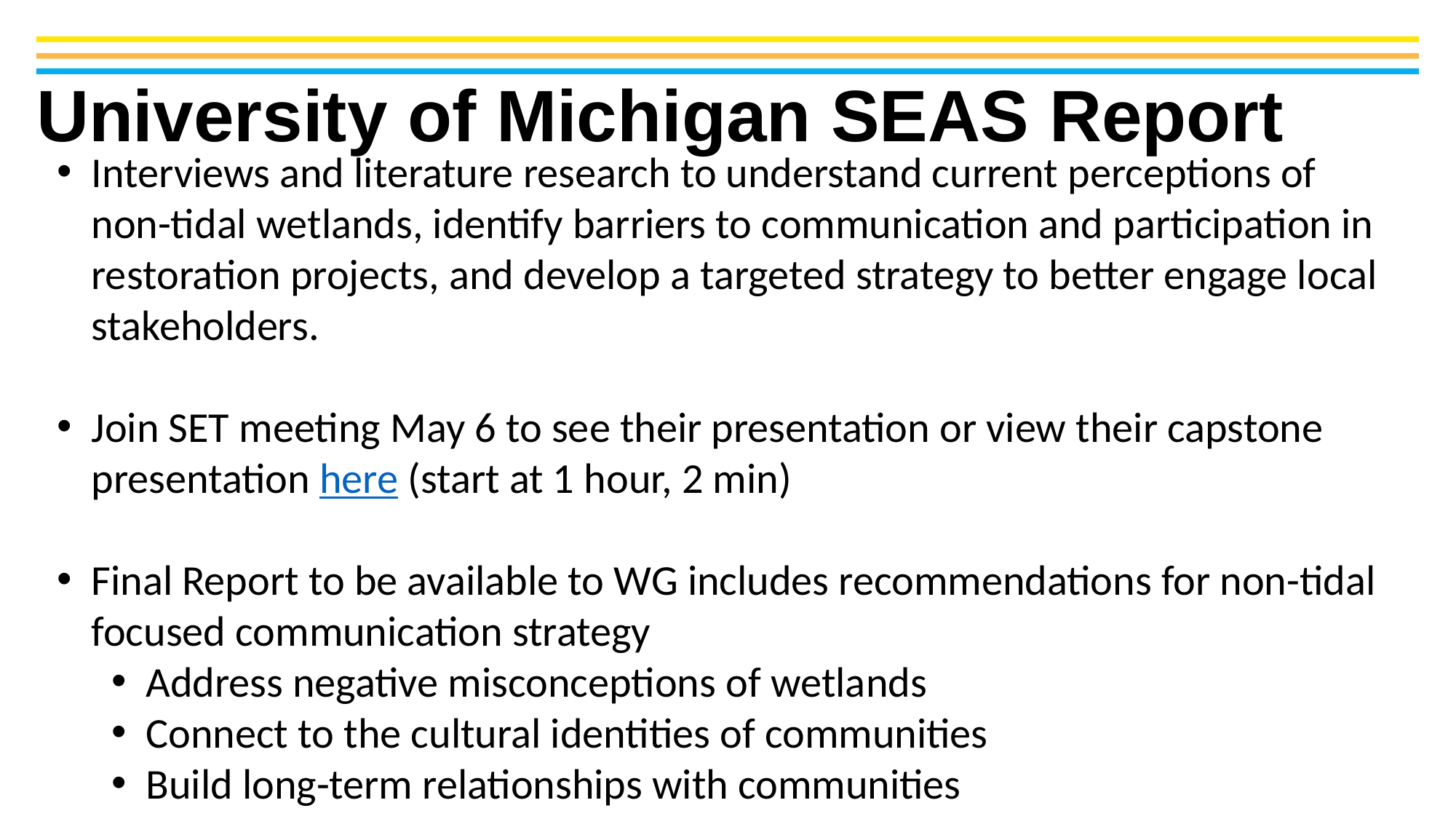

# University of Michigan SEAS Report
Interviews and literature research to understand current perceptions of non-tidal wetlands, identify barriers to communication and participation in restoration projects, and develop a targeted strategy to better engage local stakeholders.

Join SET meeting May 6 to see their presentation or view their capstone presentation here (start at 1 hour, 2 min)

Final Report to be available to WG includes recommendations for non-tidal focused communication strategy
Address negative misconceptions of wetlands
Connect to the cultural identities of communities
Build long-term relationships with communities